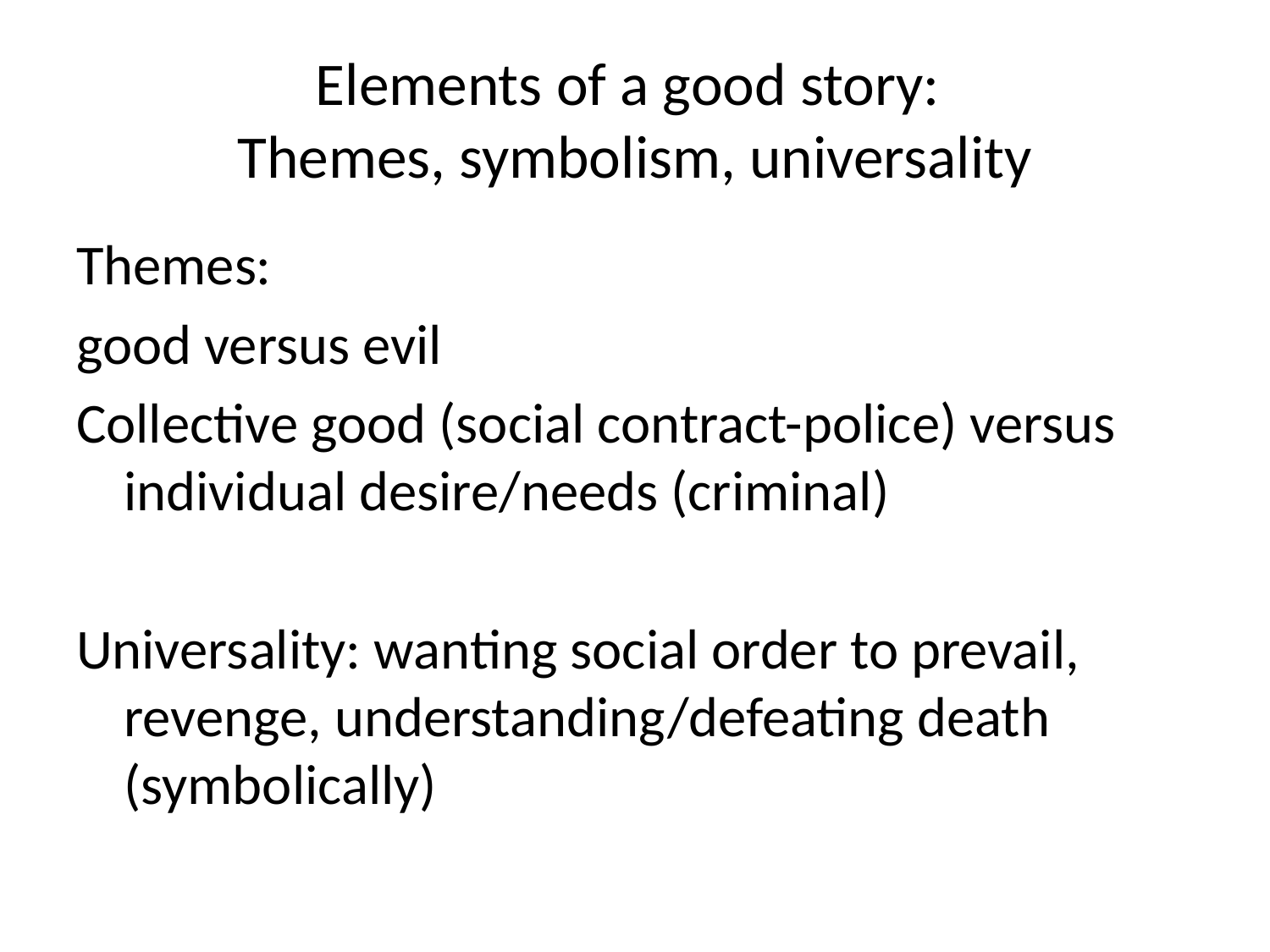

# Elements of a good story: Themes, symbolism, universality
Themes:
good versus evil
Collective good (social contract-police) versus individual desire/needs (criminal)

Universality: wanting social order to prevail, revenge, understanding/defeating death (symbolically)